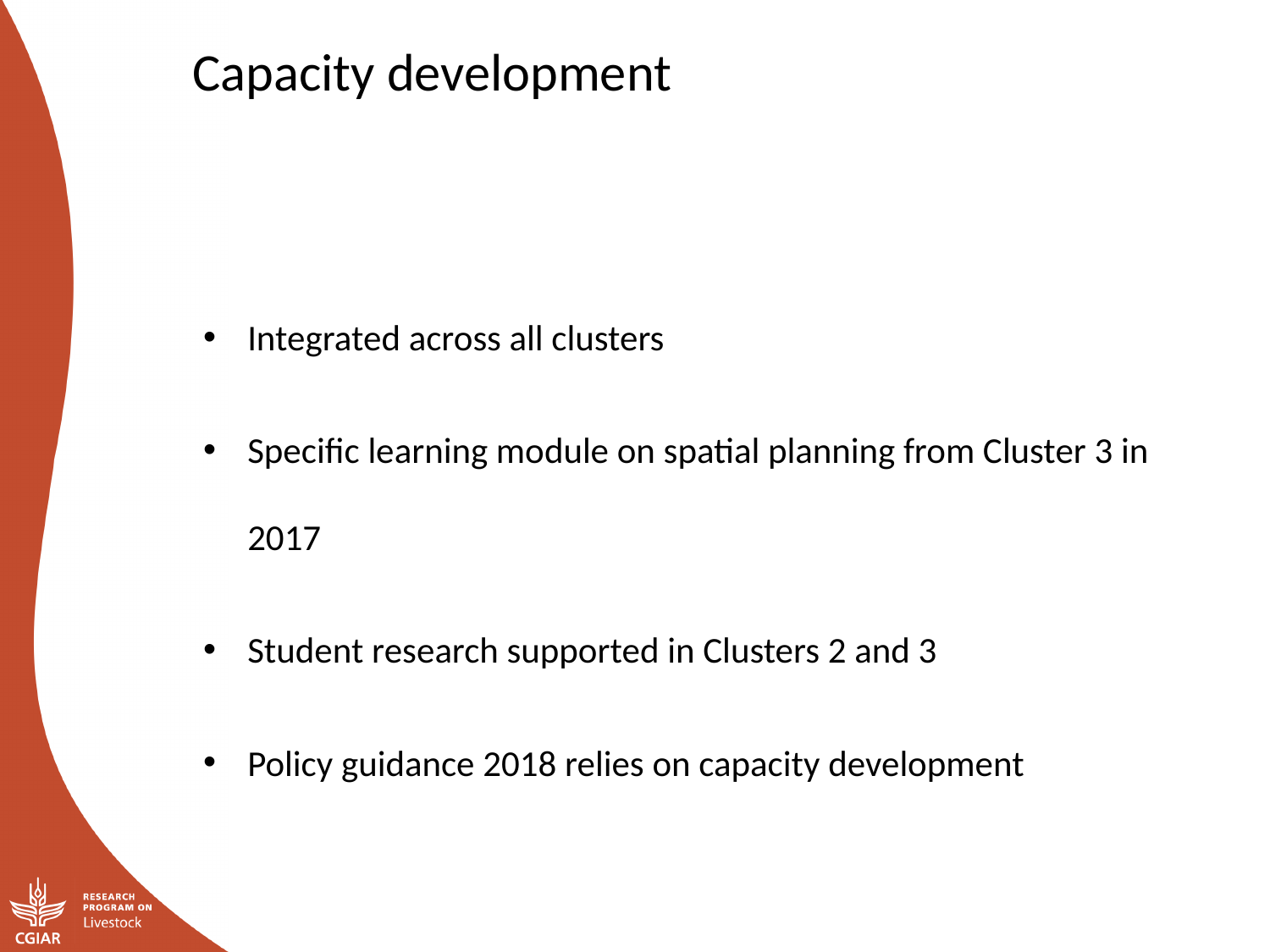

Capacity development
Integrated across all clusters
Specific learning module on spatial planning from Cluster 3 in 2017
Student research supported in Clusters 2 and 3
Policy guidance 2018 relies on capacity development